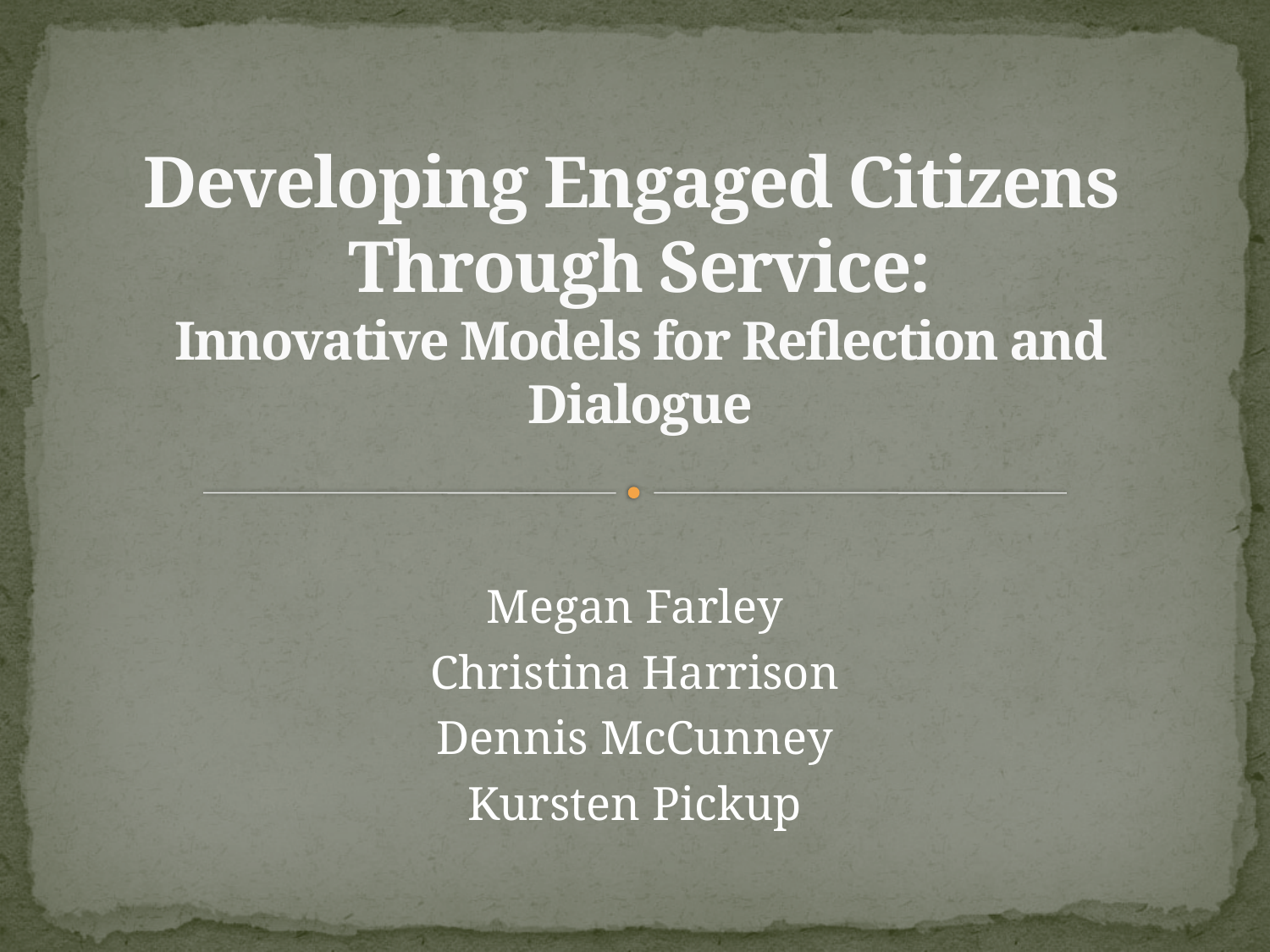

# Developing Engaged Citizens Through Service: Innovative Models for Reflection and Dialogue
Megan Farley
Christina Harrison
Dennis McCunney
Kursten Pickup